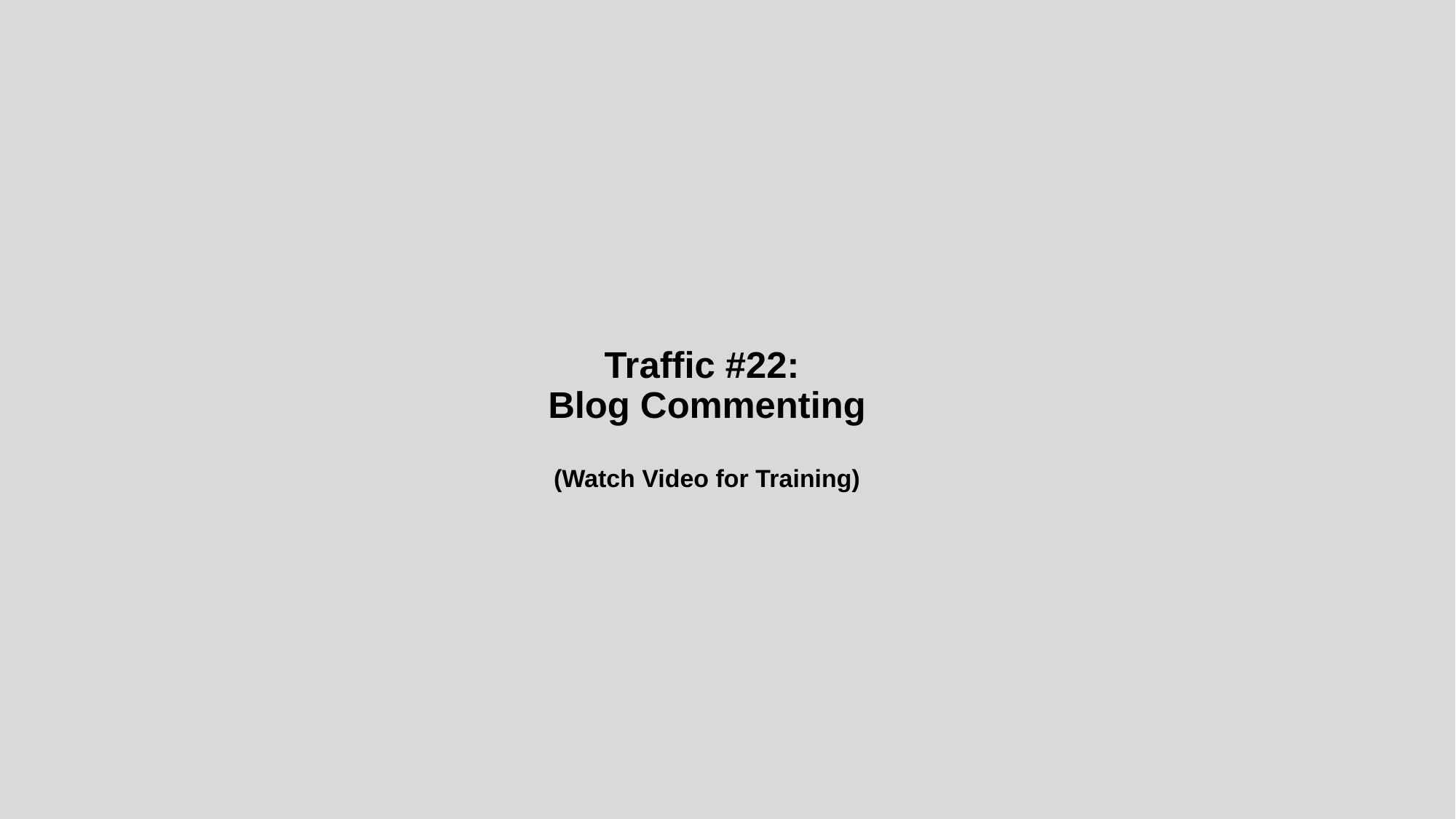

# Traffic #22: Blog Commenting (Watch Video for Training)